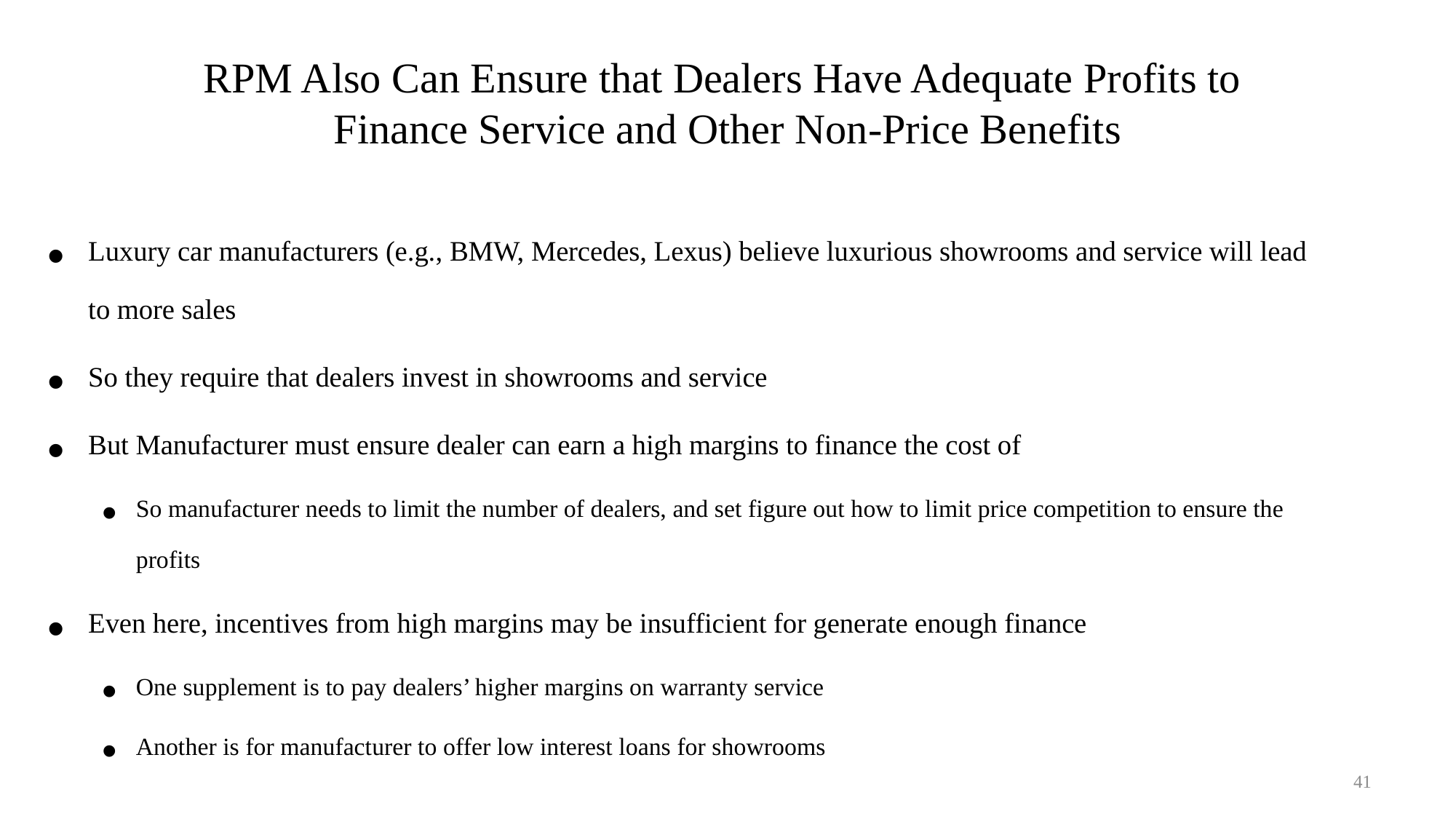

# RPM Also Can Ensure that Dealers Have Adequate Profits to Finance Service and Other Non-Price Benefits
Luxury car manufacturers (e.g., BMW, Mercedes, Lexus) believe luxurious showrooms and service will lead to more sales
So they require that dealers invest in showrooms and service
But Manufacturer must ensure dealer can earn a high margins to finance the cost of
So manufacturer needs to limit the number of dealers, and set figure out how to limit price competition to ensure the profits
Even here, incentives from high margins may be insufficient for generate enough finance
One supplement is to pay dealers’ higher margins on warranty service
Another is for manufacturer to offer low interest loans for showrooms

41